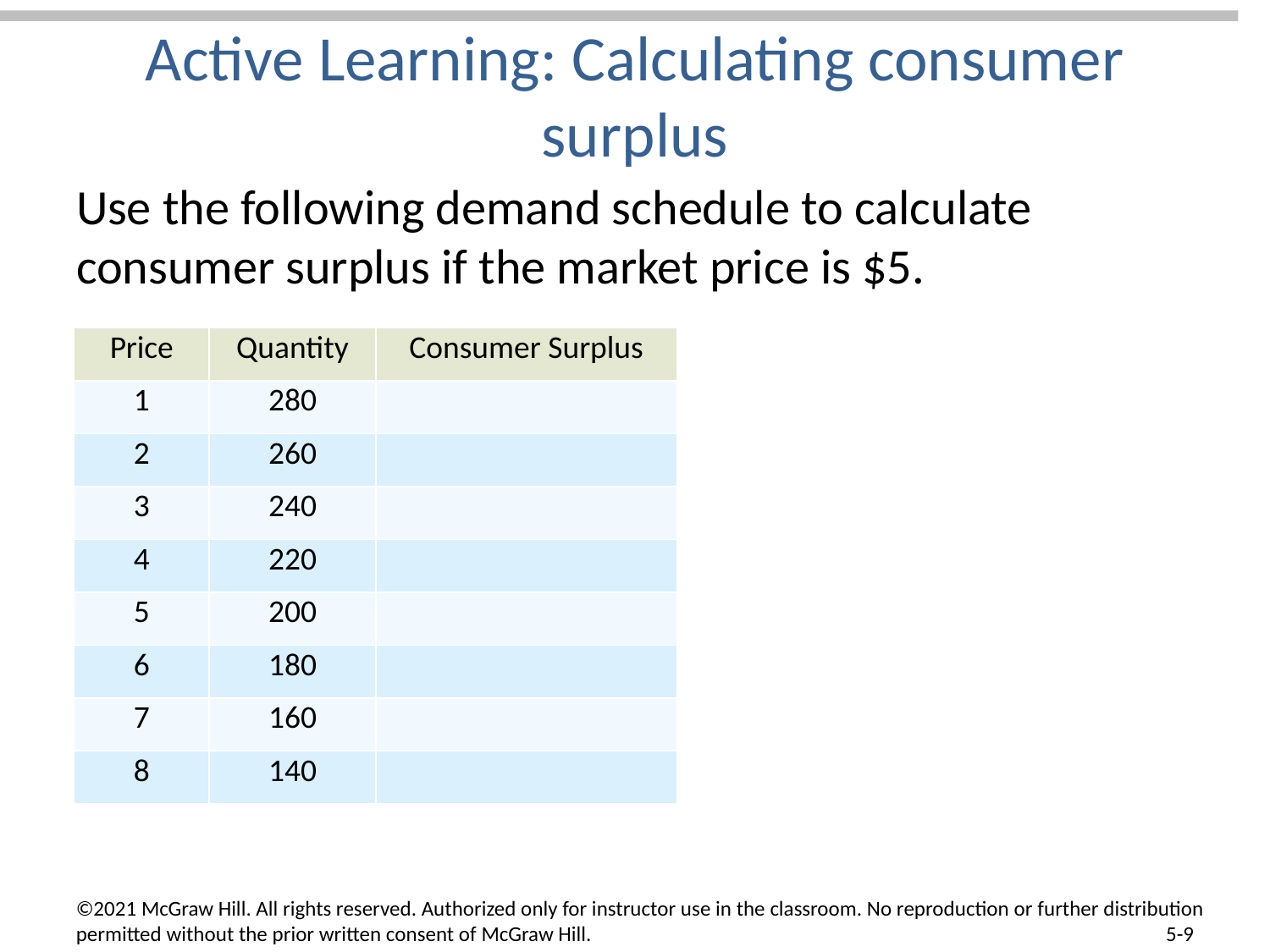

# Active Learning: Calculating consumer surplus
Use the following demand schedule to calculate consumer surplus if the market price is $5.
| Price | Quantity | Consumer Surplus |
| --- | --- | --- |
| 1 | 280 |  |
| 2 | 260 |  |
| 3 | 240 |  |
| 4 | 220 |  |
| 5 | 200 |  |
| 6 | 180 |  |
| 7 | 160 |  |
| 8 | 140 |  |